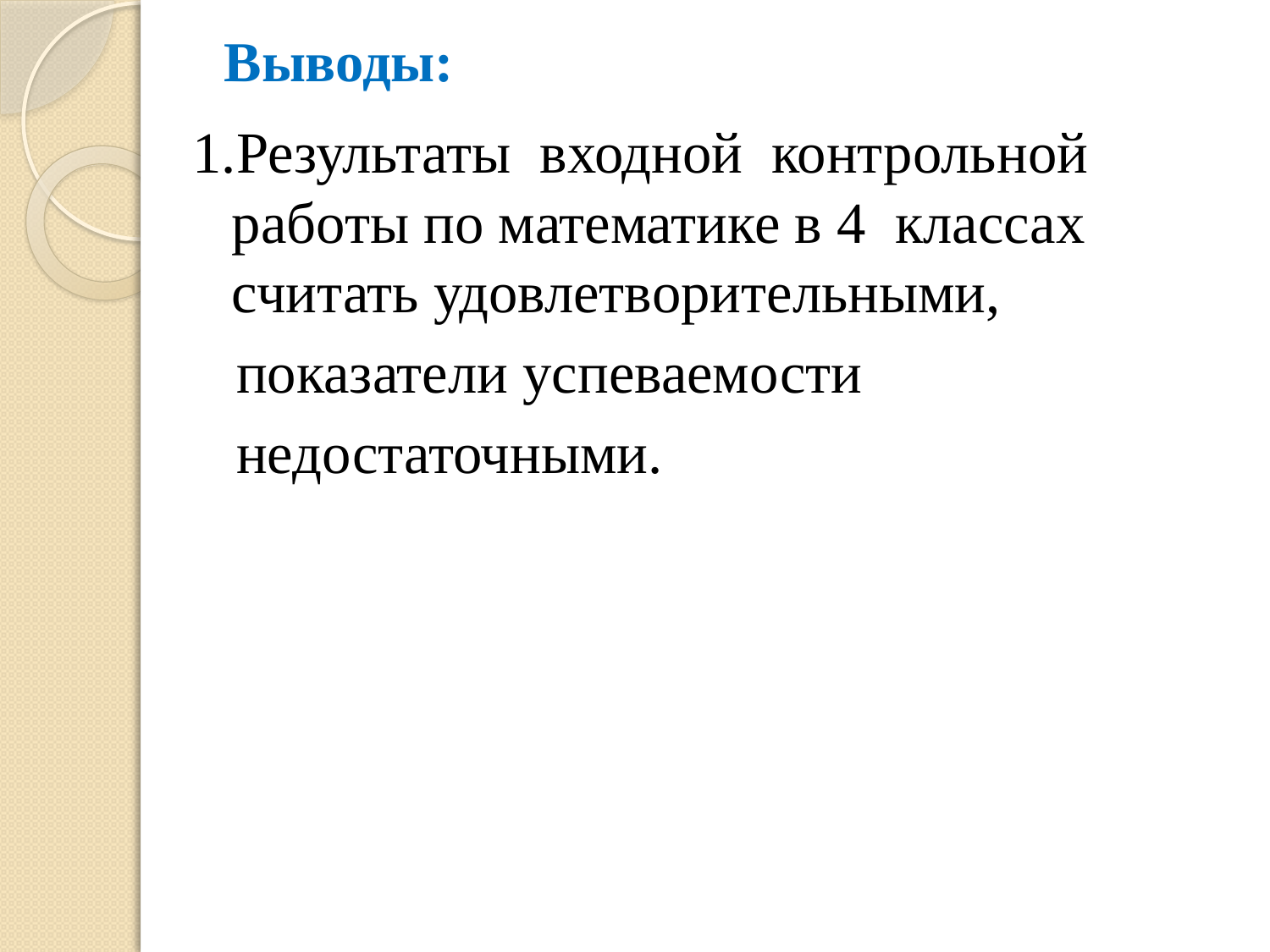

# Выводы:
1.Результаты  входной  контрольной   работы по математике в 4  классах считать удовлетворительными,
   показатели успеваемости
   недостаточными.